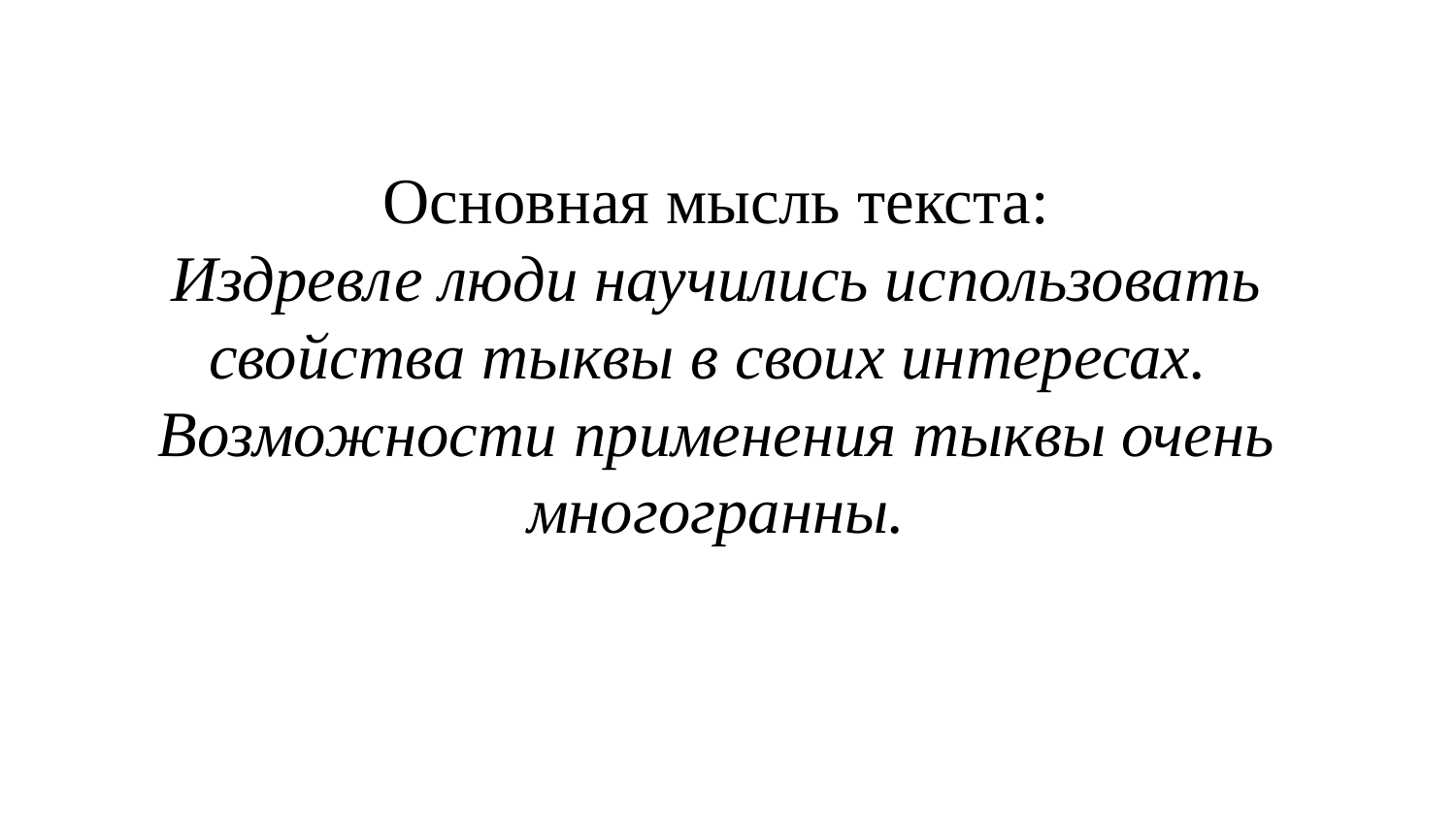

Основная мысль текста:
Издревле люди научились использовать свойства тыквы в своих интересах.  Возможности применения тыквы очень многогранны.